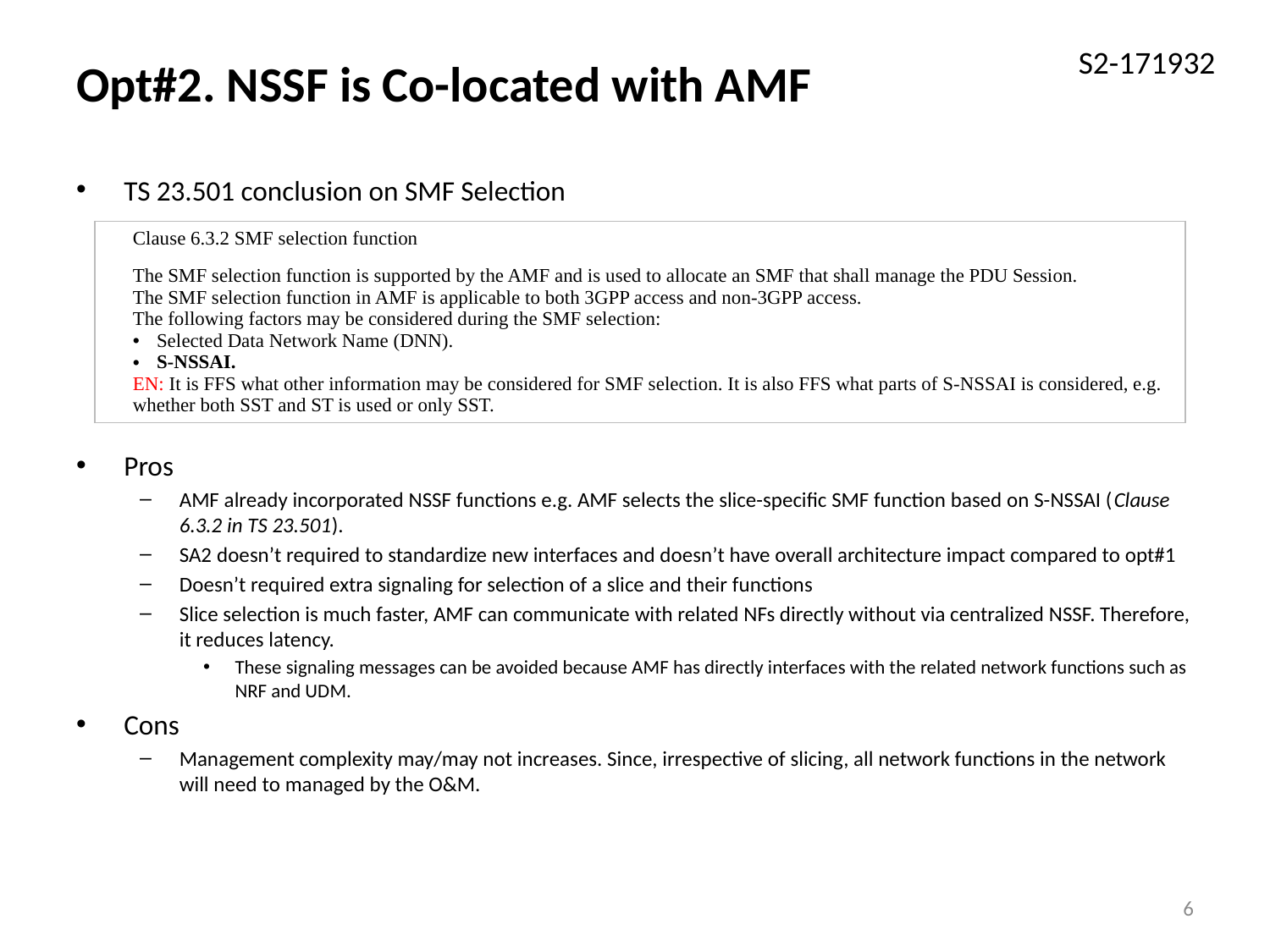

# Opt#2. NSSF is Co-located with AMF
TS 23.501 conclusion on SMF Selection

Pros
AMF already incorporated NSSF functions e.g. AMF selects the slice-specific SMF function based on S-NSSAI (Clause 6.3.2 in TS 23.501).
SA2 doesn’t required to standardize new interfaces and doesn’t have overall architecture impact compared to opt#1
Doesn’t required extra signaling for selection of a slice and their functions
Slice selection is much faster, AMF can communicate with related NFs directly without via centralized NSSF. Therefore, it reduces latency.
These signaling messages can be avoided because AMF has directly interfaces with the related network functions such as NRF and UDM.
Cons
Management complexity may/may not increases. Since, irrespective of slicing, all network functions in the network will need to managed by the O&M.
| Clause 6.3.2 SMF selection function The SMF selection function is supported by the AMF and is used to allocate an SMF that shall manage the PDU Session. The SMF selection function in AMF is applicable to both 3GPP access and non-3GPP access. The following factors may be considered during the SMF selection: Selected Data Network Name (DNN). S-NSSAI. EN: It is FFS what other information may be considered for SMF selection. It is also FFS what parts of S-NSSAI is considered, e.g. whether both SST and ST is used or only SST. |
| --- |
6